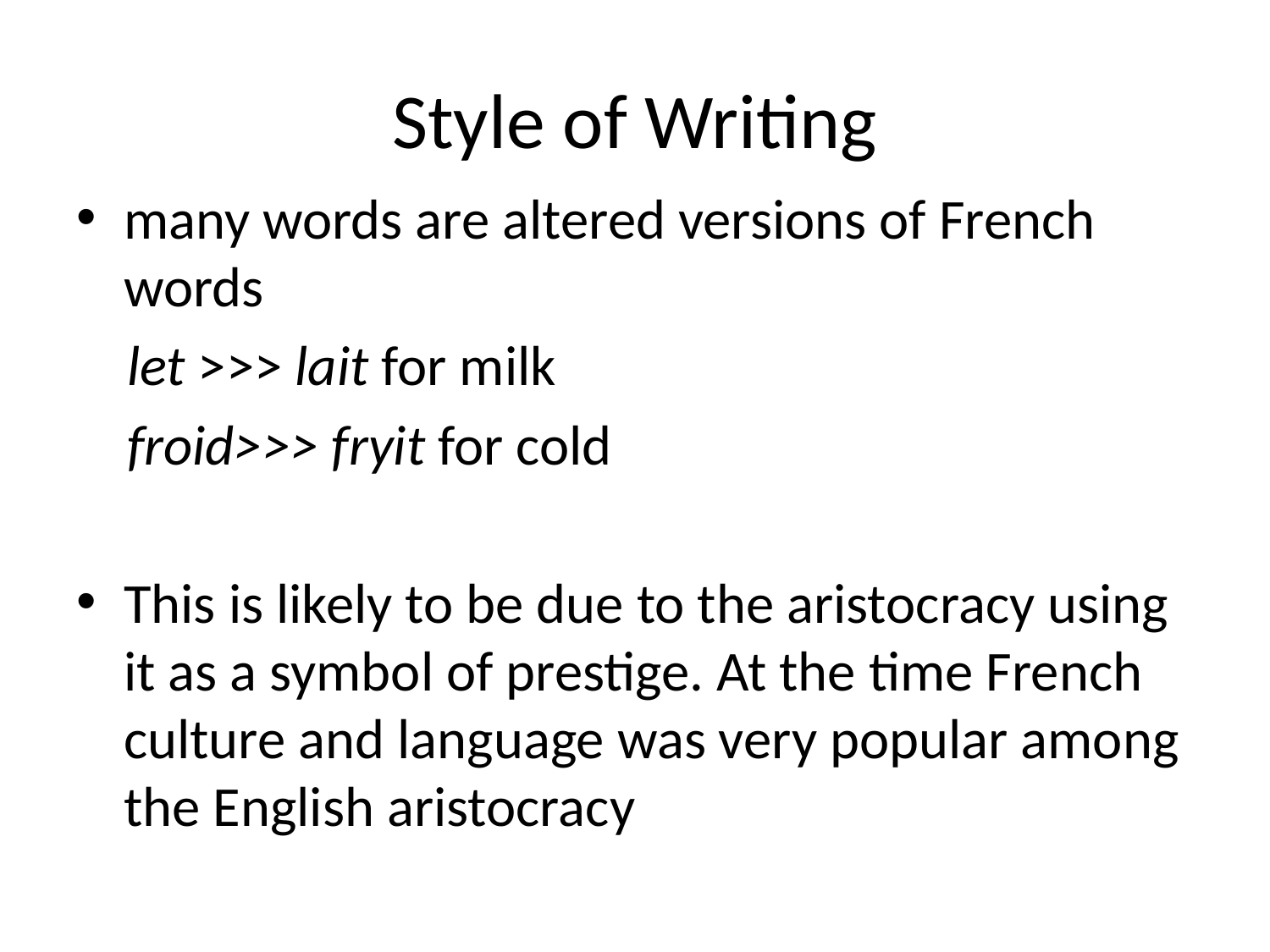

# Style of Writing
many words are altered versions of French words
    let >>> lait for milk
    froid>>> fryit for cold

This is likely to be due to the aristocracy using it as a symbol of prestige. At the time French culture and language was very popular among the English aristocracy